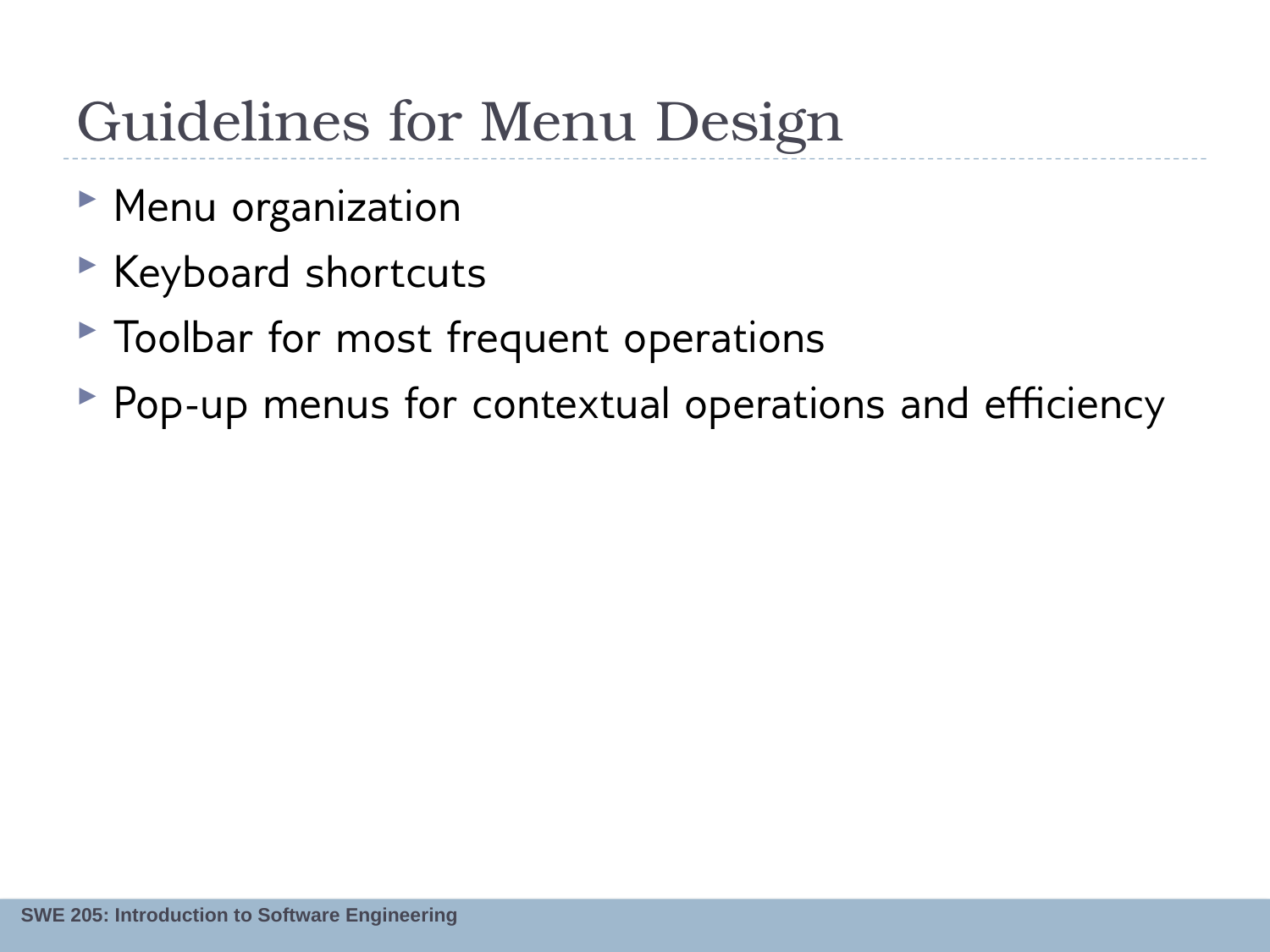

# Guidelines for Menu Design
Menu organization
Keyboard shortcuts
Toolbar for most frequent operations
Pop-up menus for contextual operations and efficiency